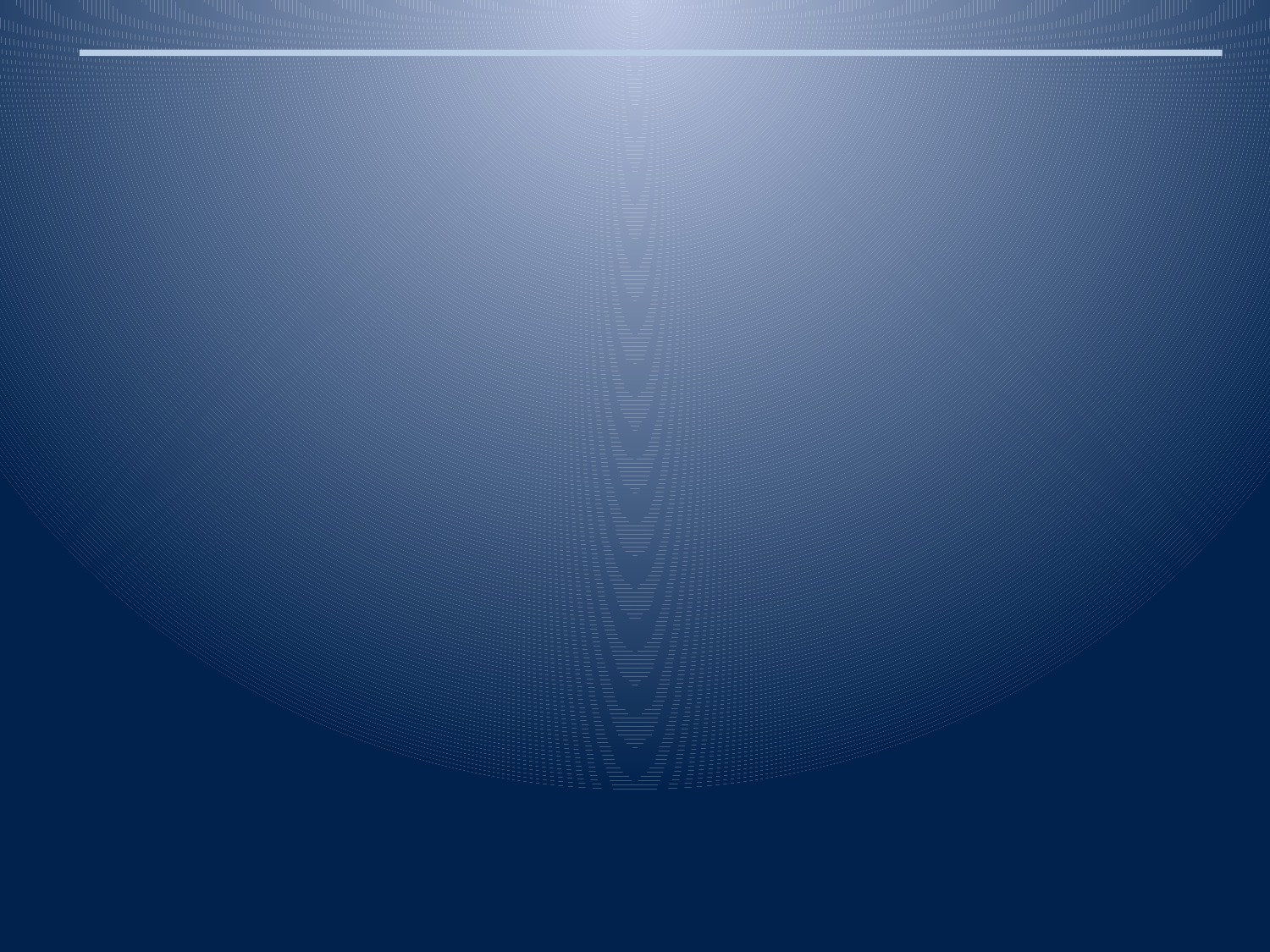

# В 1995г определена первичная структура наследственного материала ВИЧ – молекулы рибонуклеиновой кислоты (РНК), а также множество мутантных форм, не имеющая аналогов среди всех известных организмов, от вирусов до человека. ВИЧ имеет сложное строение.